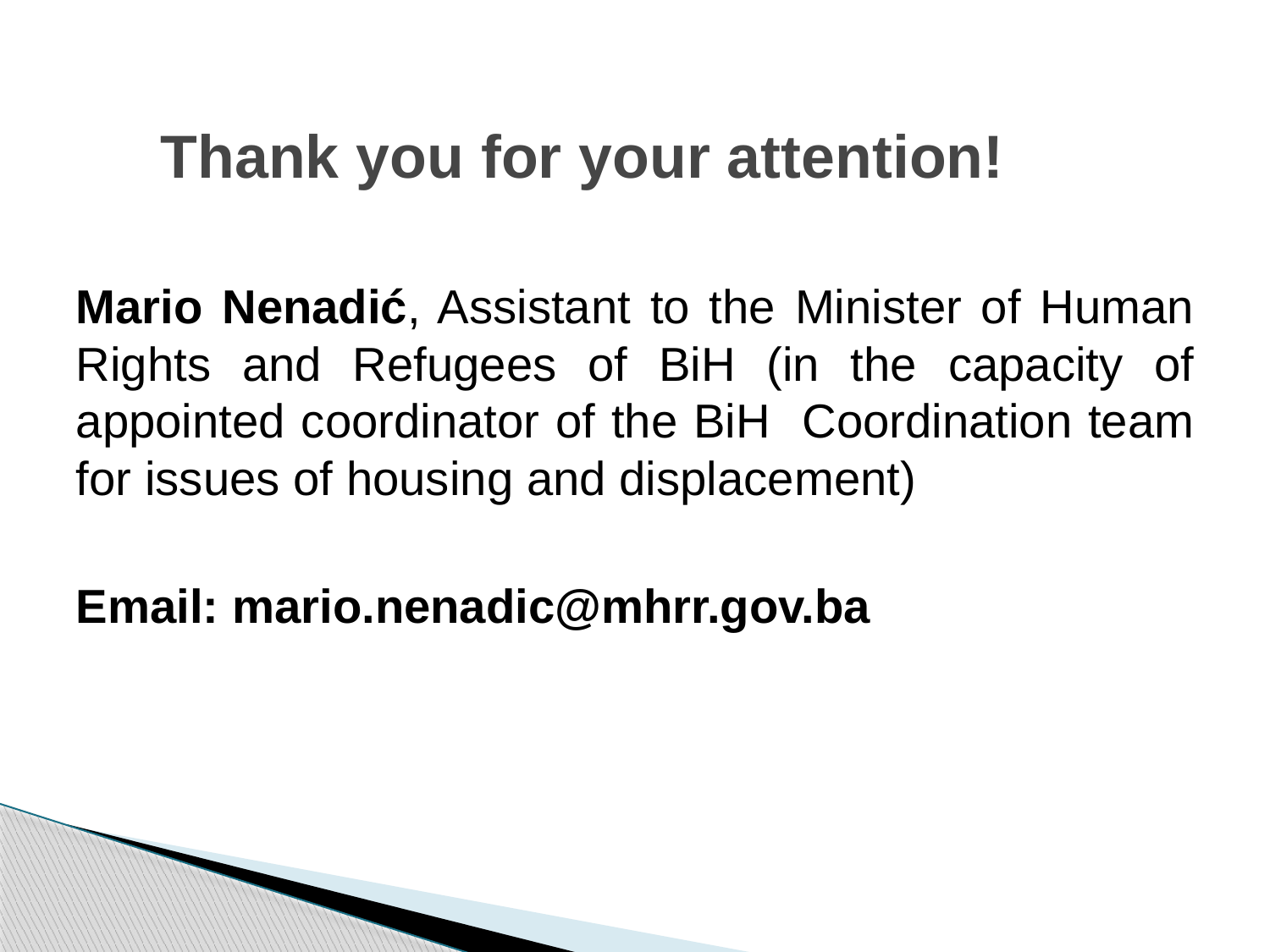

# Thank you for your attention!

Mario Nenadić, Assistant to the Minister of Human Rights and Refugees of BiH (in the capacity of appointed coordinator of the BiH  Coordination team for issues of housing and displacement)

Email: mario.nenadic@mhrr.gov.ba